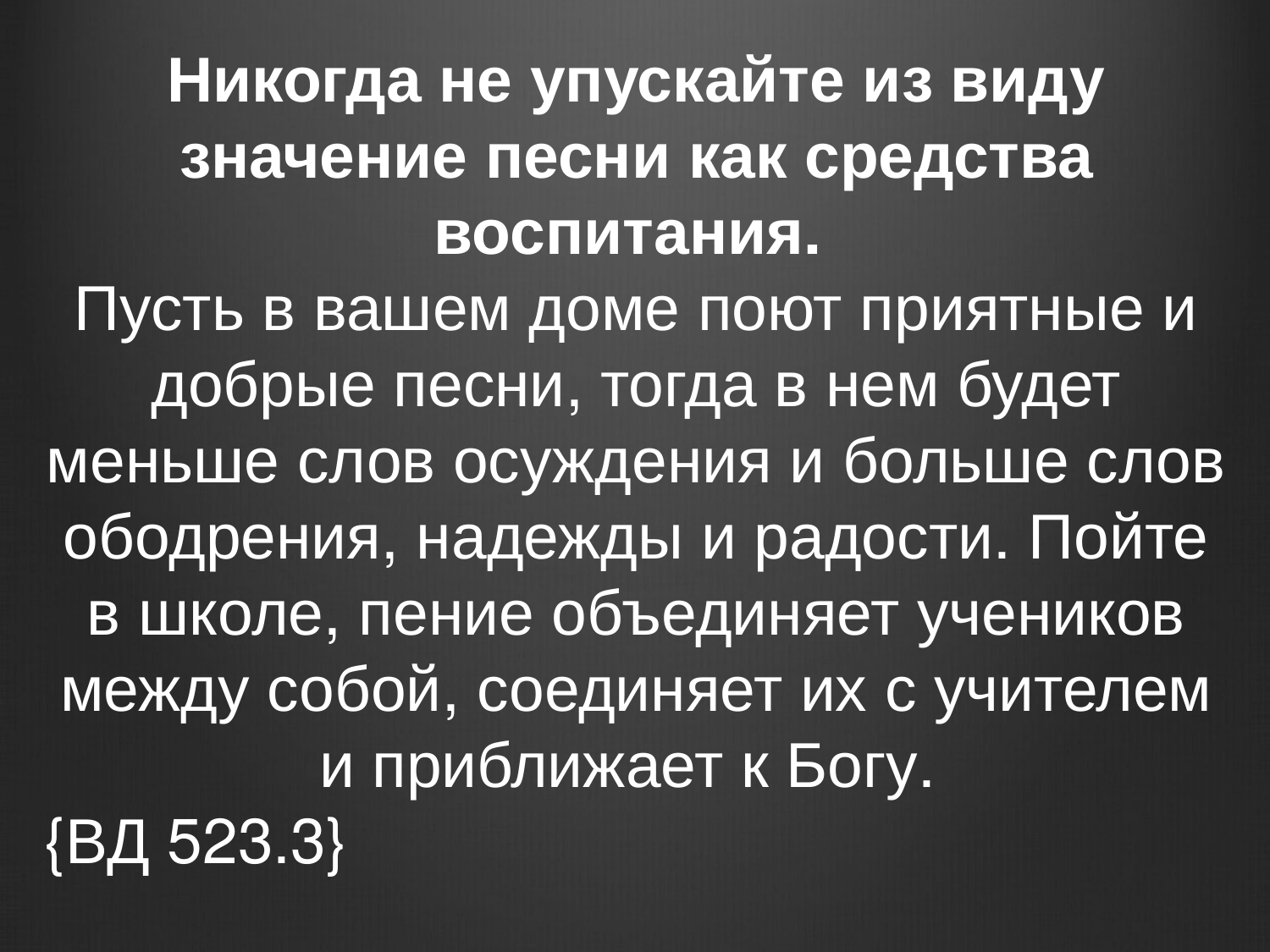

Никогда не упускайте из виду значение песни как средства воспитания.
Пусть в вашем доме поют приятные и добрые песни, тогда в нем будет меньше слов осуждения и больше слов ободрения, надежды и радости. Пойте в школе, пение объединяет учеников между собой, соединяет их с учителем и приближает к Богу.
{ВД 523.3}